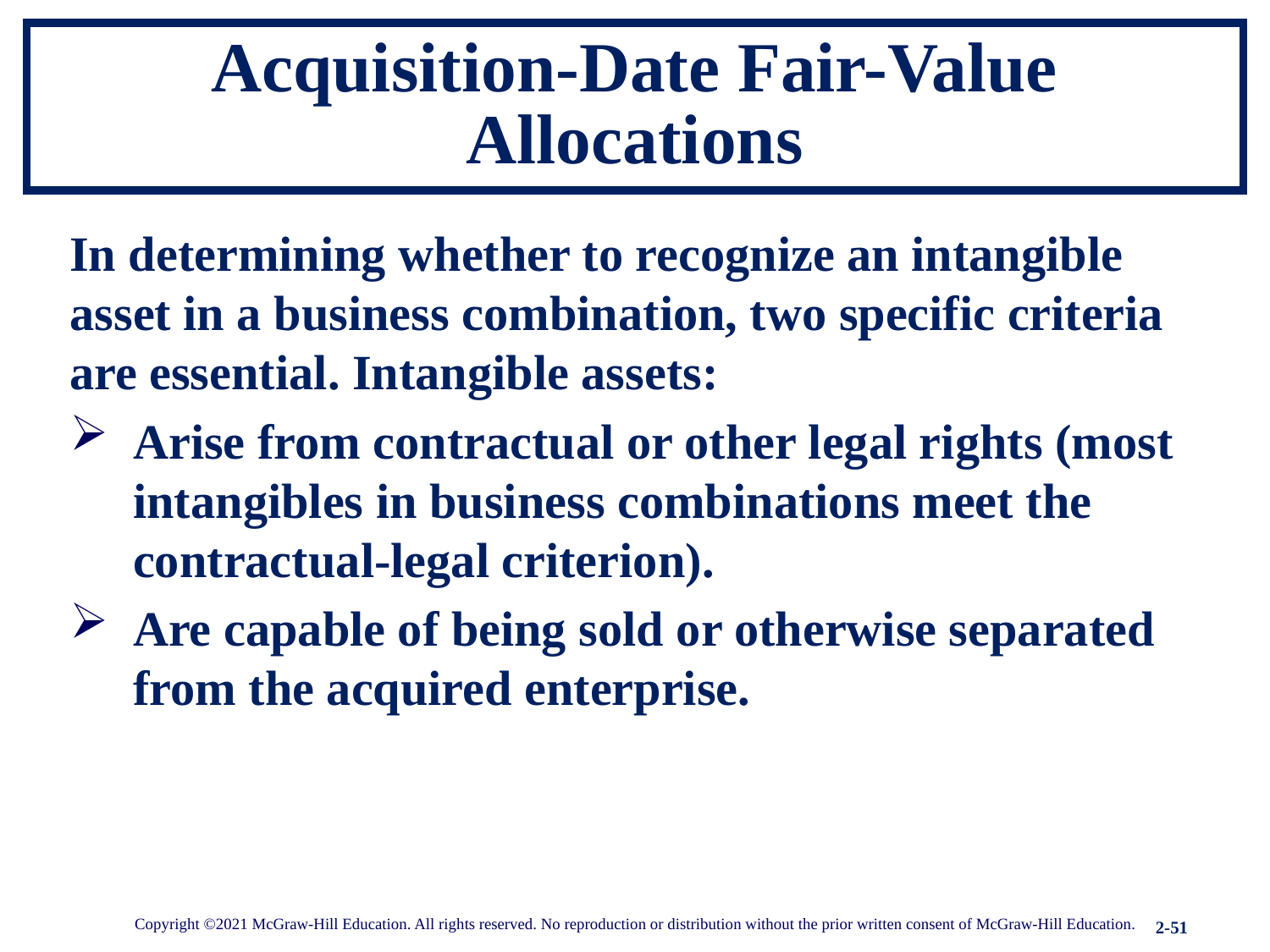

# Acquisition-Date Fair-Value Allocations
In determining whether to recognize an intangible
asset in a business combination, two specific criteria are essential. Intangible assets:
Arise from contractual or other legal rights (most intangibles in business combinations meet the contractual-legal criterion).
Are capable of being sold or otherwise separated from the acquired enterprise.
Copyright ©2021 McGraw-Hill Education. All rights reserved. No reproduction or distribution without the prior written consent of McGraw-Hill Education.
2-51